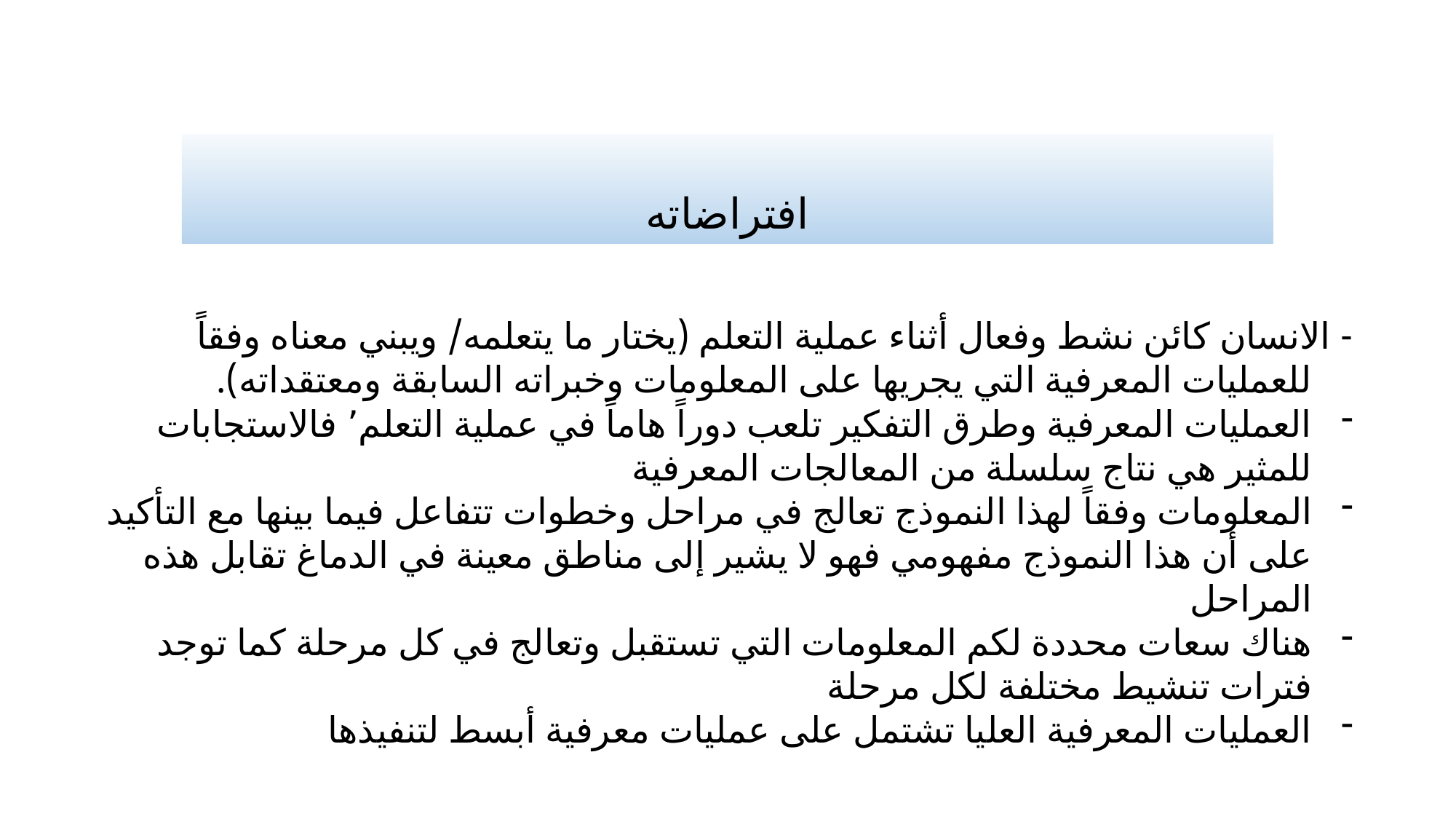

# افتراضاته
- الانسان كائن نشط وفعال أثناء عملية التعلم (يختار ما يتعلمه/ ويبني معناه وفقاً للعمليات المعرفية التي يجريها على المعلومات وخبراته السابقة ومعتقداته).
العمليات المعرفية وطرق التفكير تلعب دوراً هاماً في عملية التعلم٬ فالاستجابات للمثير هي نتاج سلسلة من المعالجات المعرفية
المعلومات وفقاً لهذا النموذج تعالج في مراحل وخطوات تتفاعل فيما بينها مع التأكيد على أن هذا النموذج مفهومي فهو لا يشير إلى مناطق معينة في الدماغ تقابل هذه المراحل
هناك سعات محددة لكم المعلومات التي تستقبل وتعالج في كل مرحلة كما توجد فترات تنشيط مختلفة لكل مرحلة
العمليات المعرفية العليا تشتمل على عمليات معرفية أبسط لتنفيذها